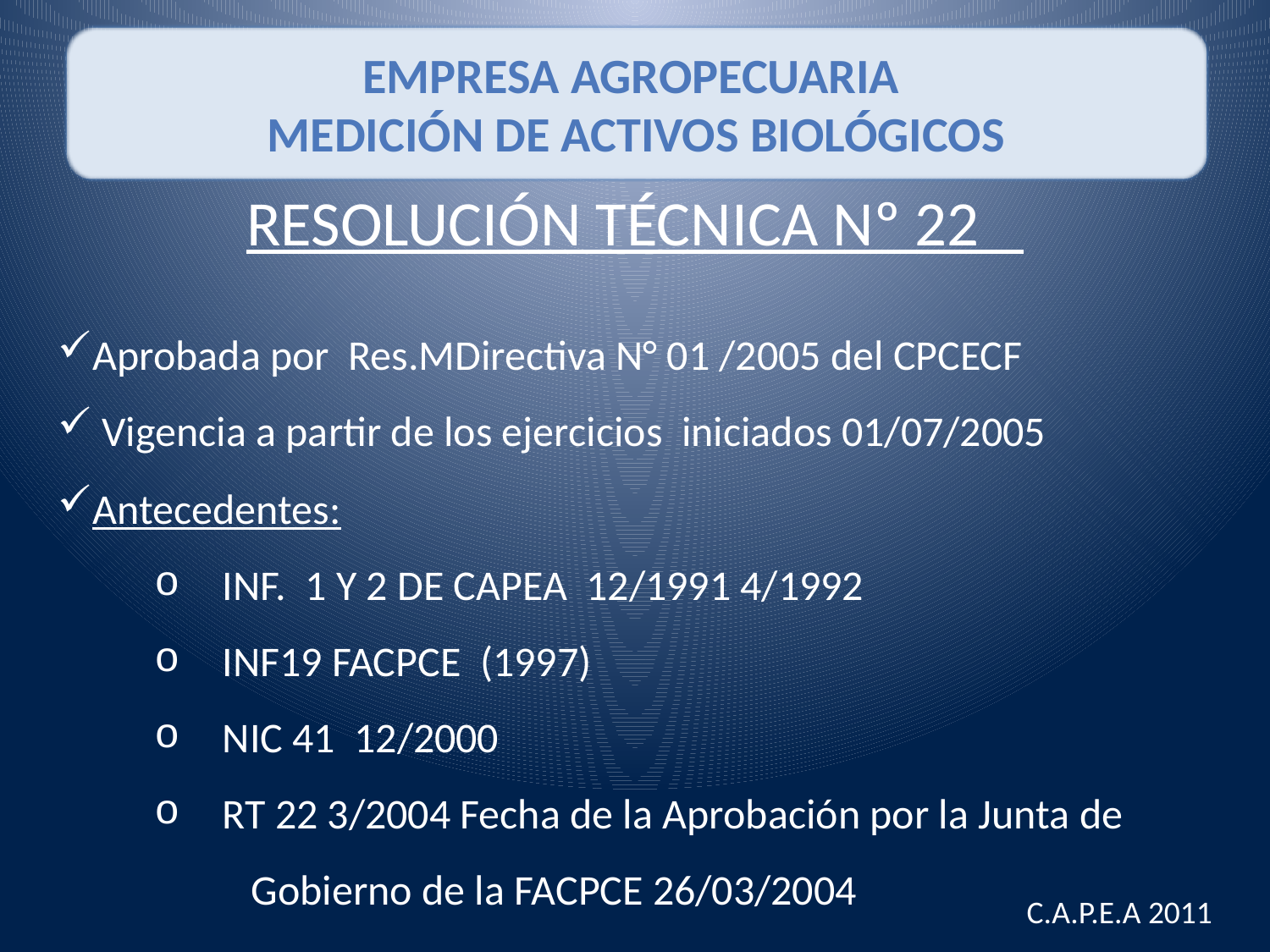

Empresa Agropecuaria
Medición de Activos Biológicos
RESOLUCIÓN TÉCNICA Nº 22

Aprobada por  Res.MDirectiva N° 01 /2005 del CPCECF
 Vigencia a partir de los ejercicios  iniciados 01/07/2005
Antecedentes:
    INF.  1 Y 2 DE CAPEA  12/1991 4/1992
    INF19 FACPCE  (1997)
    NIC 41  12/2000
    RT 22 3/2004 Fecha de la Aprobación por la Junta de
       Gobierno de la FACPCE 26/03/2004

C.A.P.E.A 2011